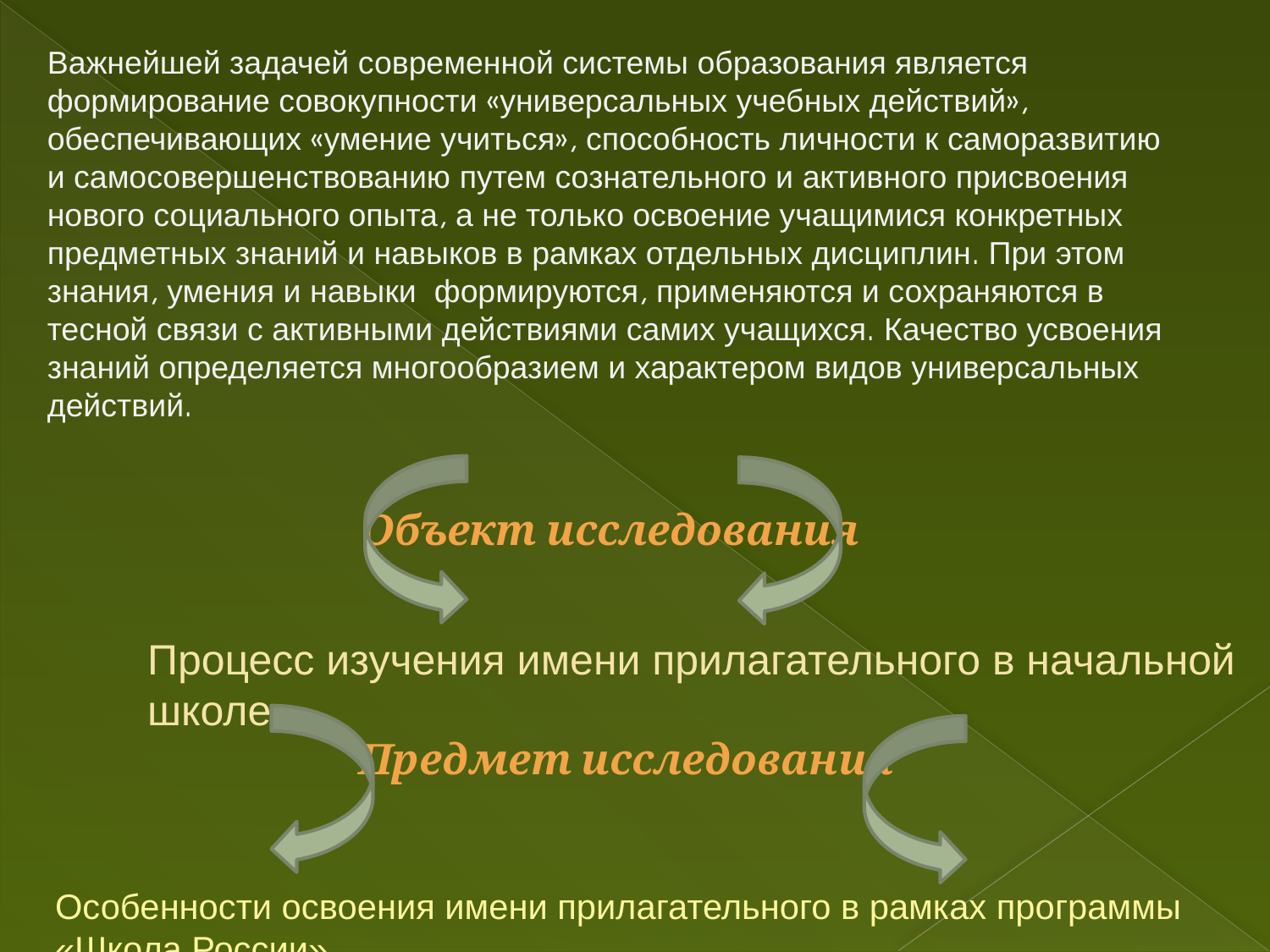

Важнейшей задачей современной системы образования является формирование совокупности «универсальных учебных действий», обеспечивающих «умение учиться», способность личности к саморазвитию и самосовершенствованию путем сознательного и активного присвоения нового социального опыта, а не только освоение учащимися конкретных предметных знаний и навыков в рамках отдельных дисциплин. При этом знания, умения и навыки  формируются, применяются и сохраняются в тесной связи с активными действиями самих учащихся. Качество усвоения знаний определяется многообразием и характером видов универсальных действий.

Объект исследования
Процесс изучения имени прилагательного в начальной школе.

Предмет исследования

Особенности освоения имени прилагательного в рамках программы «Школа России».